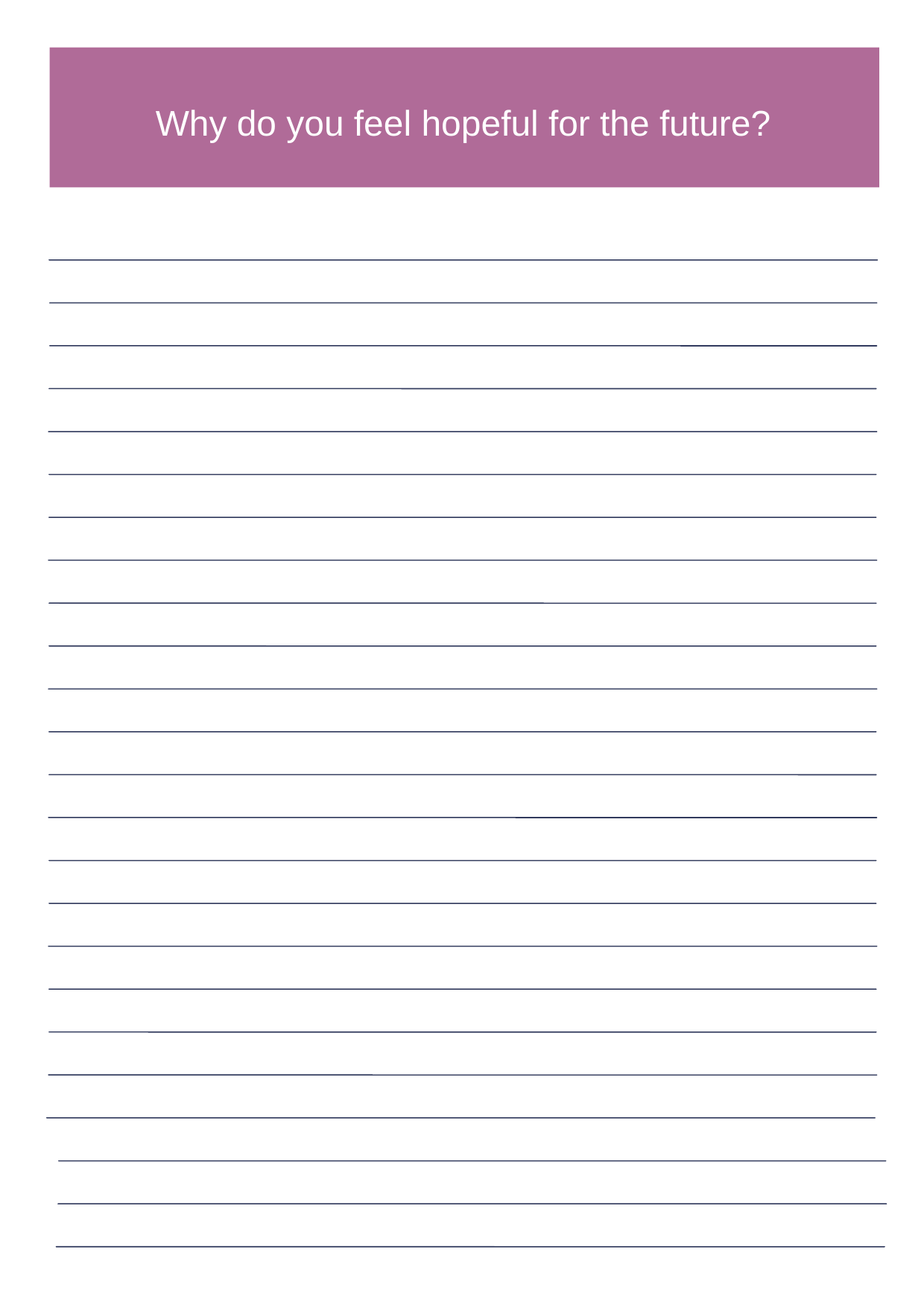

Why do you feel hopeful for the future?